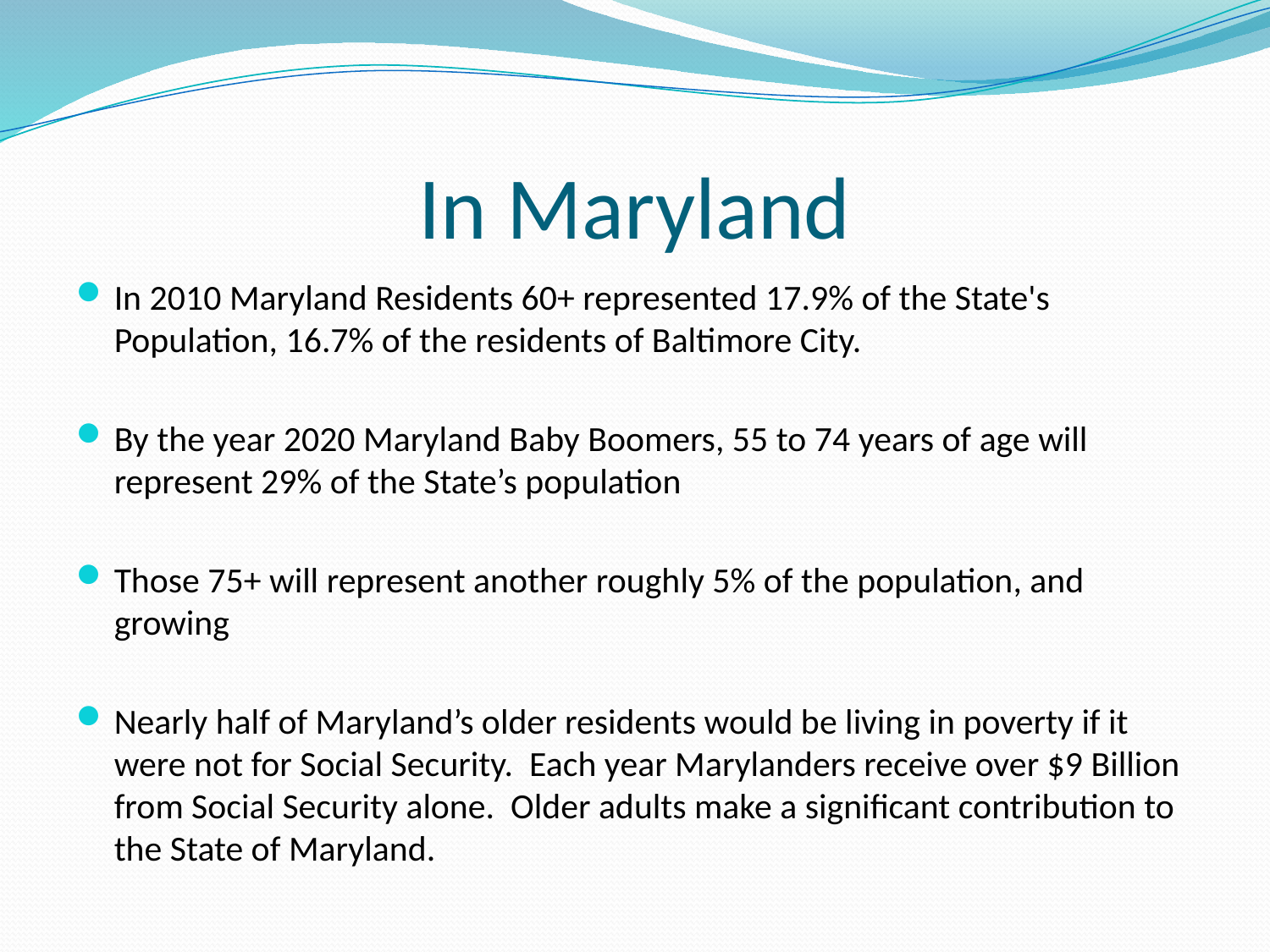

# In Maryland
In 2010 Maryland Residents 60+ represented 17.9% of the State's Population, 16.7% of the residents of Baltimore City.

By the year 2020 Maryland Baby Boomers, 55 to 74 years of age will represent 29% of the State’s population

Those 75+ will represent another roughly 5% of the population, and growing

Nearly half of Maryland’s older residents would be living in poverty if it were not for Social Security.  Each year Marylanders receive over $9 Billion from Social Security alone.  Older adults make a significant contribution to the State of Maryland.